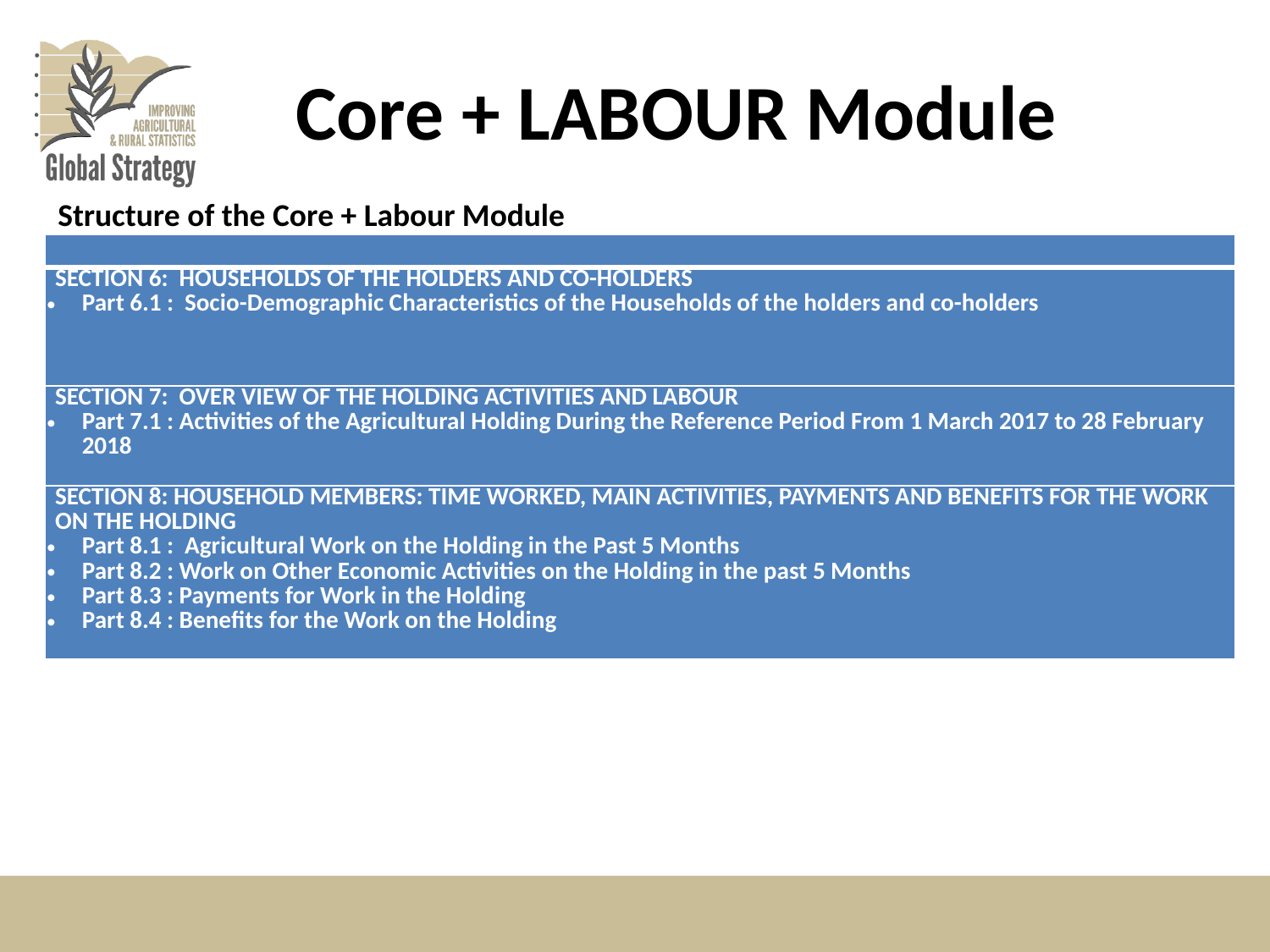

# Core + LABOUR Module
Structure of the Core + Labour Module
|  |
| --- |
| SECTION 6: HOUSEHOLDS OF THE HOLDERS AND CO-HOLDERS Part 6.1 : Socio-Demographic Characteristics of the Households of the holders and co-holders |
| SECTION 7: OVER VIEW OF THE HOLDING ACTIVITIES AND LABOUR Part 7.1 : Activities of the Agricultural Holding During the Reference Period From 1 March 2017 to 28 February 2018 |
| SECTION 8: HOUSEHOLD MEMBERS: TIME WORKED, MAIN ACTIVITIES, PAYMENTS AND BENEFITS FOR THE WORK ON THE HOLDING Part 8.1 : Agricultural Work on the Holding in the Past 5 Months Part 8.2 : Work on Other Economic Activities on the Holding in the past 5 Months Part 8.3 : Payments for Work in the Holding Part 8.4 : Benefits for the Work on the Holding |